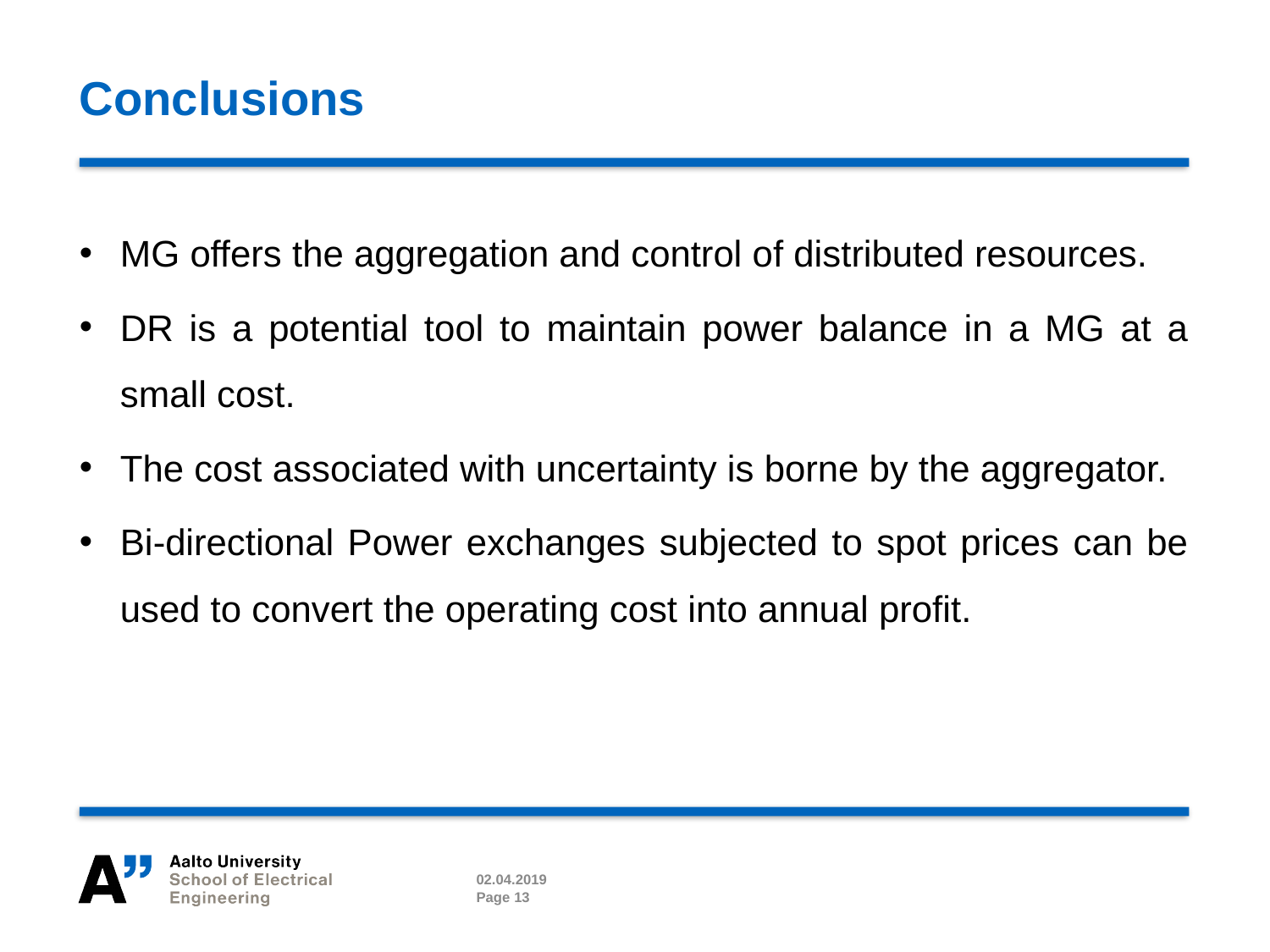

# Conclusions
MG offers the aggregation and control of distributed resources.
DR is a potential tool to maintain power balance in a MG at a small cost.
The cost associated with uncertainty is borne by the aggregator.
Bi-directional Power exchanges subjected to spot prices can be used to convert the operating cost into annual profit.

02.04.2019
Page 13